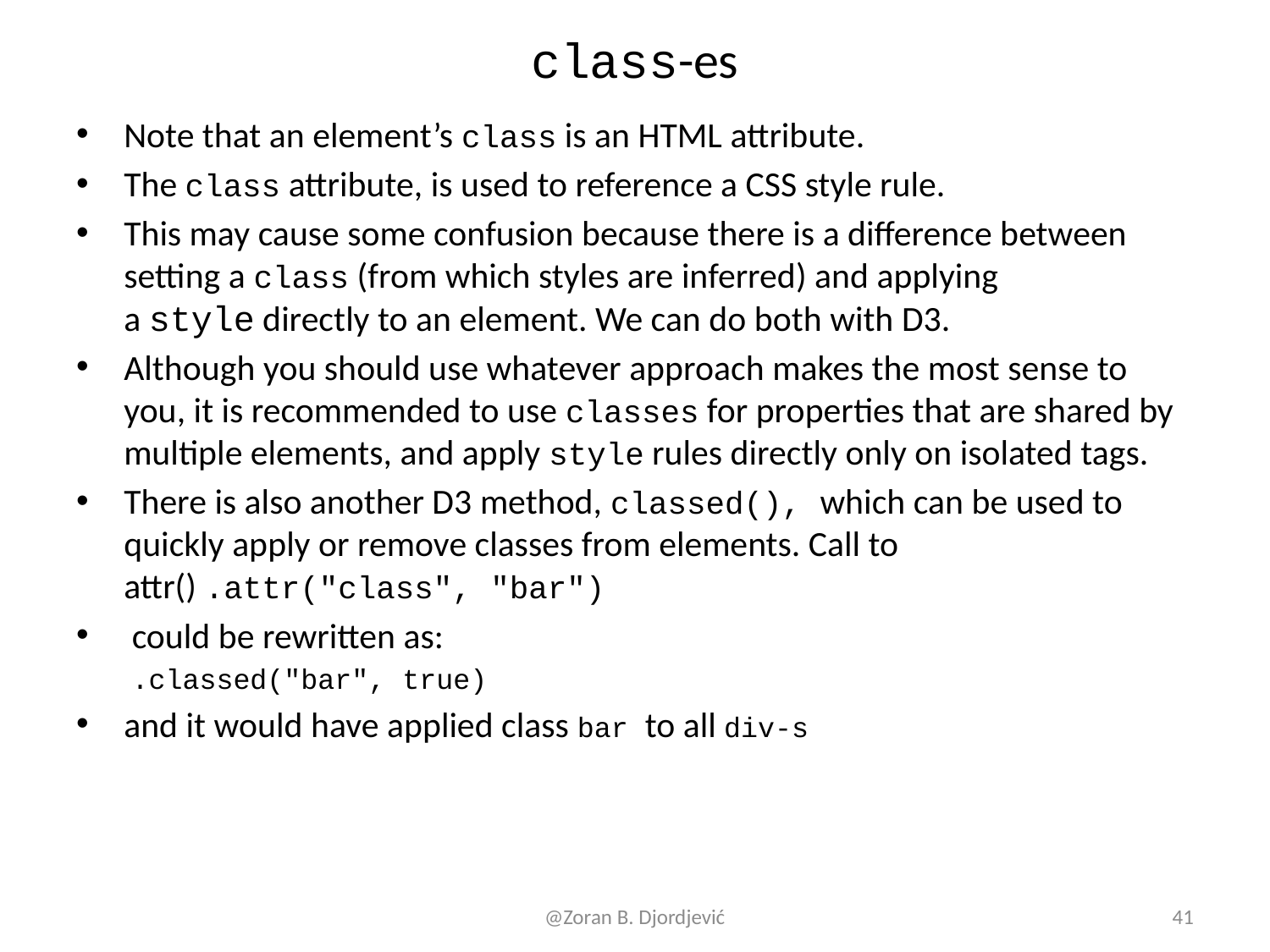

# class-es
Note that an element’s class is an HTML attribute.
The class attribute, is used to reference a CSS style rule.
This may cause some confusion because there is a difference between setting a class (from which styles are inferred) and applying a style directly to an element. We can do both with D3.
Although you should use whatever approach makes the most sense to you, it is recommended to use classes for properties that are shared by multiple elements, and apply style rules directly only on isolated tags.
There is also another D3 method, classed(), which can be used to quickly apply or remove classes from elements. Call to attr() .attr("class", "bar")
 could be rewritten as:
.classed("bar", true)
and it would have applied class bar to all div-s

@Zoran B. Djordjević
41